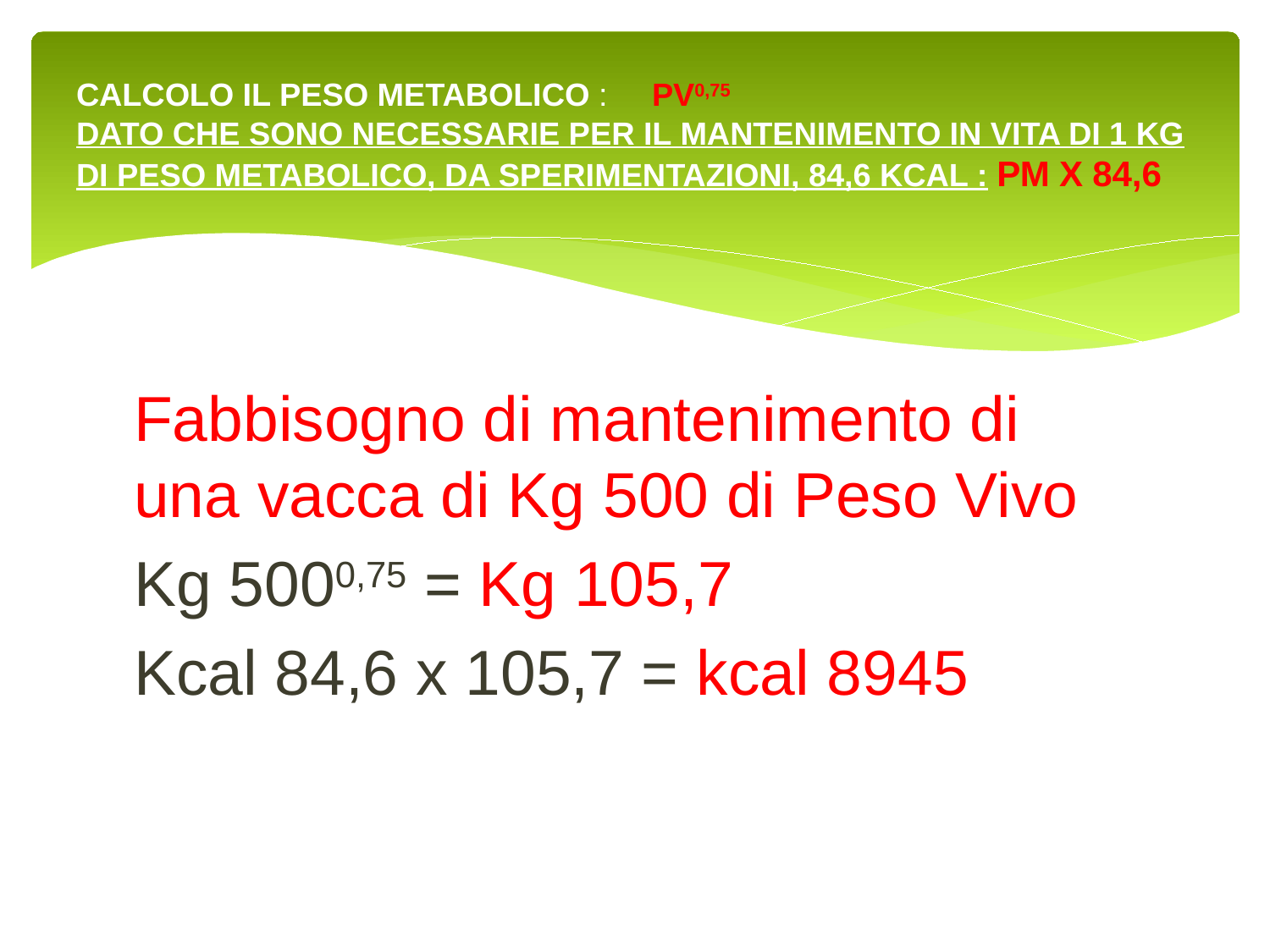

# CALCOLO IL PESO METABOLICO :     PV0,75 DATO CHE SONO NECESSARIE PER IL MANTENIMENTO IN VITA DI 1 KG DI PESO METABOLICO, DA SPERIMENTAZIONI, 84,6 KCAL : PM X 84,6
Fabbisogno di mantenimento di una vacca di Kg 500 di Peso Vivo
Kg 5000,75 = Kg 105,7
Kcal 84,6 x 105,7 = kcal 8945